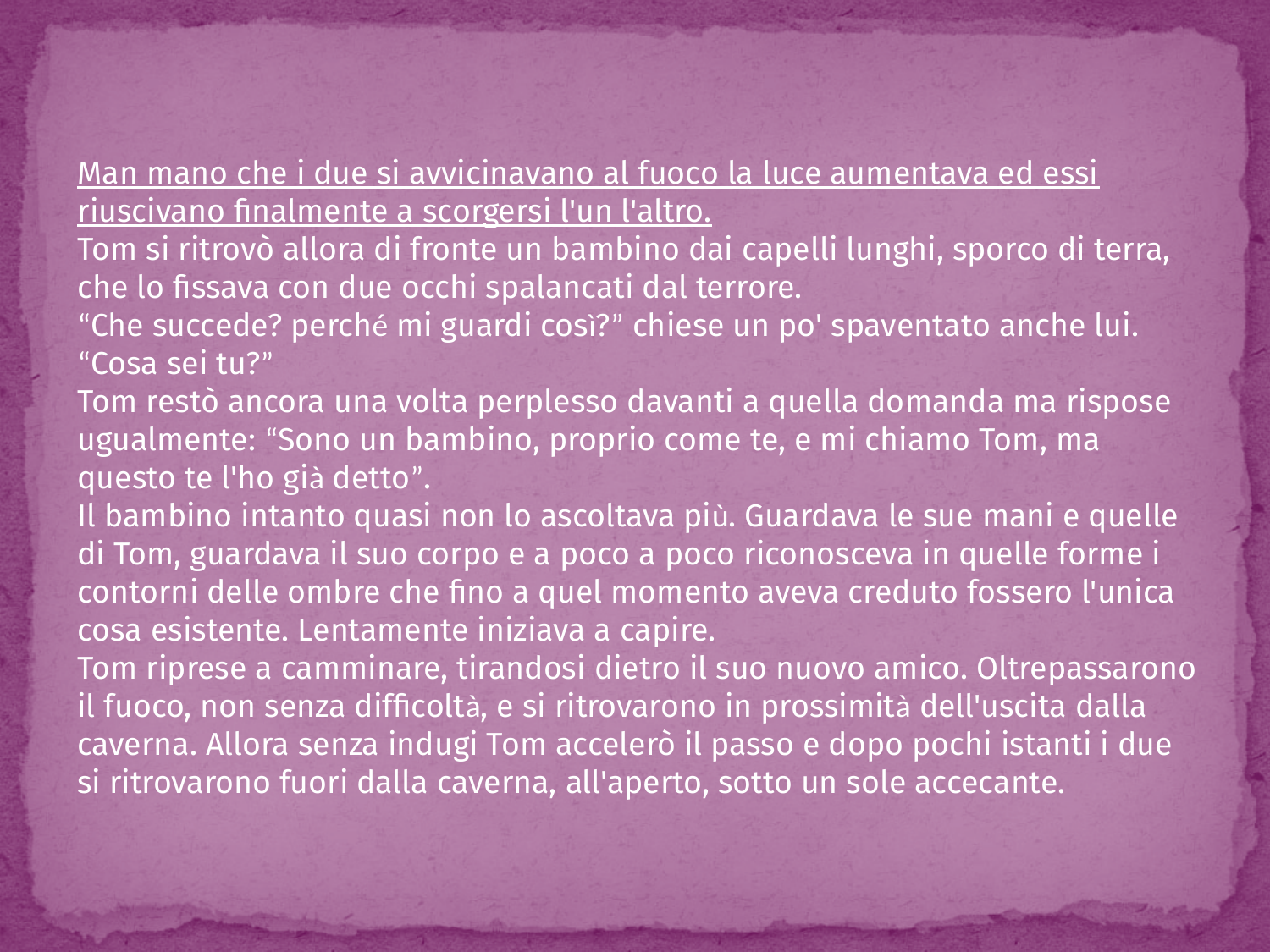

Man mano che i due si avvicinavano al fuoco la luce aumentava ed essi riuscivano finalmente a scorgersi l'un l'altro.
Tom si ritrovò allora di fronte un bambino dai capelli lunghi, sporco di terra, che lo fissava con due occhi spalancati dal terrore.
“Che succede? perché mi guardi così?” chiese un po' spaventato anche lui.
“Cosa sei tu?”
Tom restò ancora una volta perplesso davanti a quella domanda ma rispose ugualmente: “Sono un bambino, proprio come te, e mi chiamo Tom, ma questo te l'ho già detto”.
Il bambino intanto quasi non lo ascoltava più. Guardava le sue mani e quelle di Tom, guardava il suo corpo e a poco a poco riconosceva in quelle forme i contorni delle ombre che fino a quel momento aveva creduto fossero l'unica cosa esistente. Lentamente iniziava a capire.
Tom riprese a camminare, tirandosi dietro il suo nuovo amico. Oltrepassarono il fuoco, non senza difficoltà, e si ritrovarono in prossimità dell'uscita dalla caverna. Allora senza indugi Tom accelerò il passo e dopo pochi istanti i due si ritrovarono fuori dalla caverna, all'aperto, sotto un sole accecante.